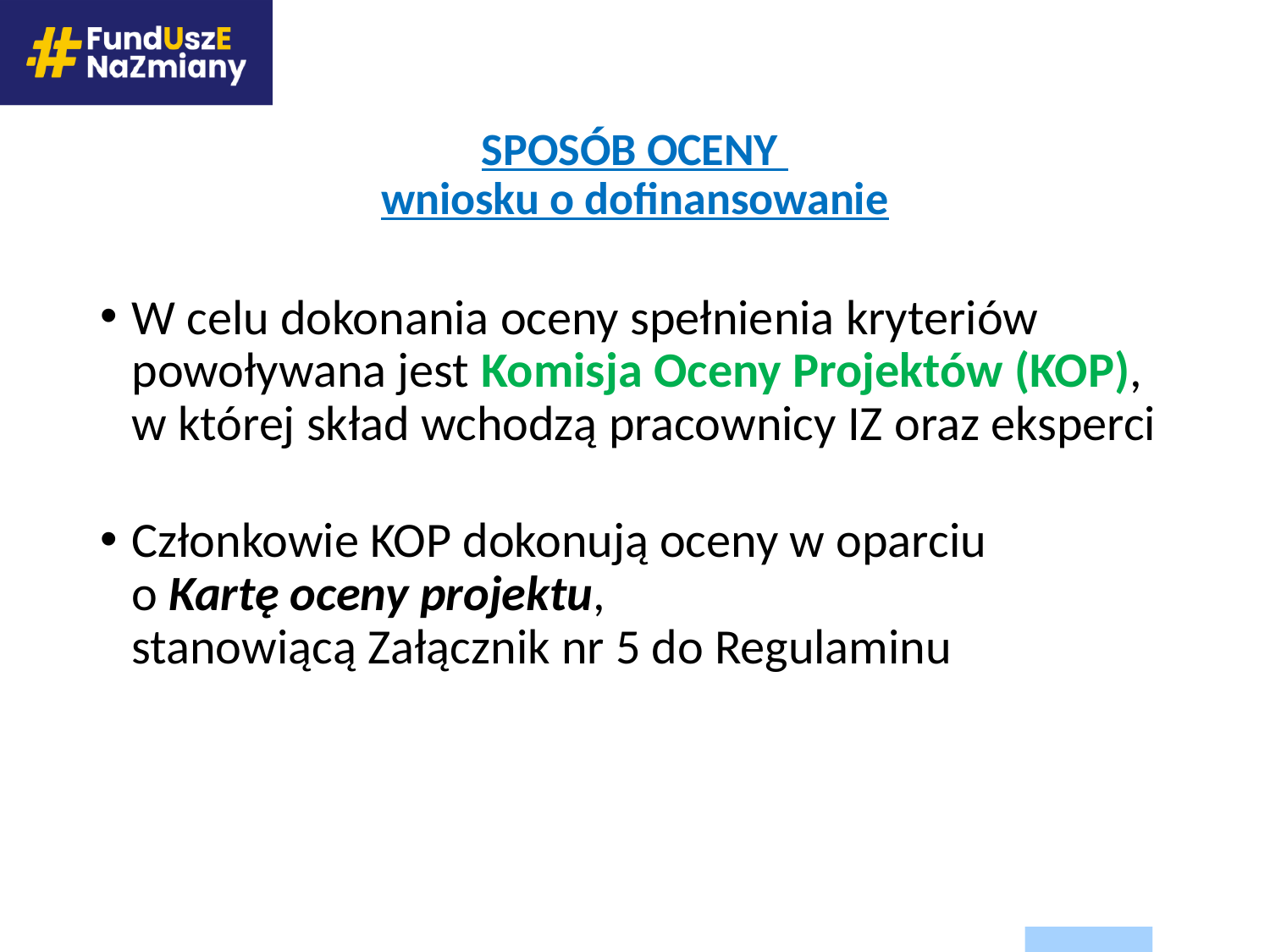

# SPOSÓB OCENY wniosku o dofinansowanie
W celu dokonania oceny spełnienia kryteriów powoływana jest Komisja Oceny Projektów (KOP),
w której skład wchodzą pracownicy IZ oraz eksperci

Członkowie KOP dokonują oceny w oparciu
o Kartę oceny projektu,
stanowiącą Załącznik nr 5 do Regulaminu